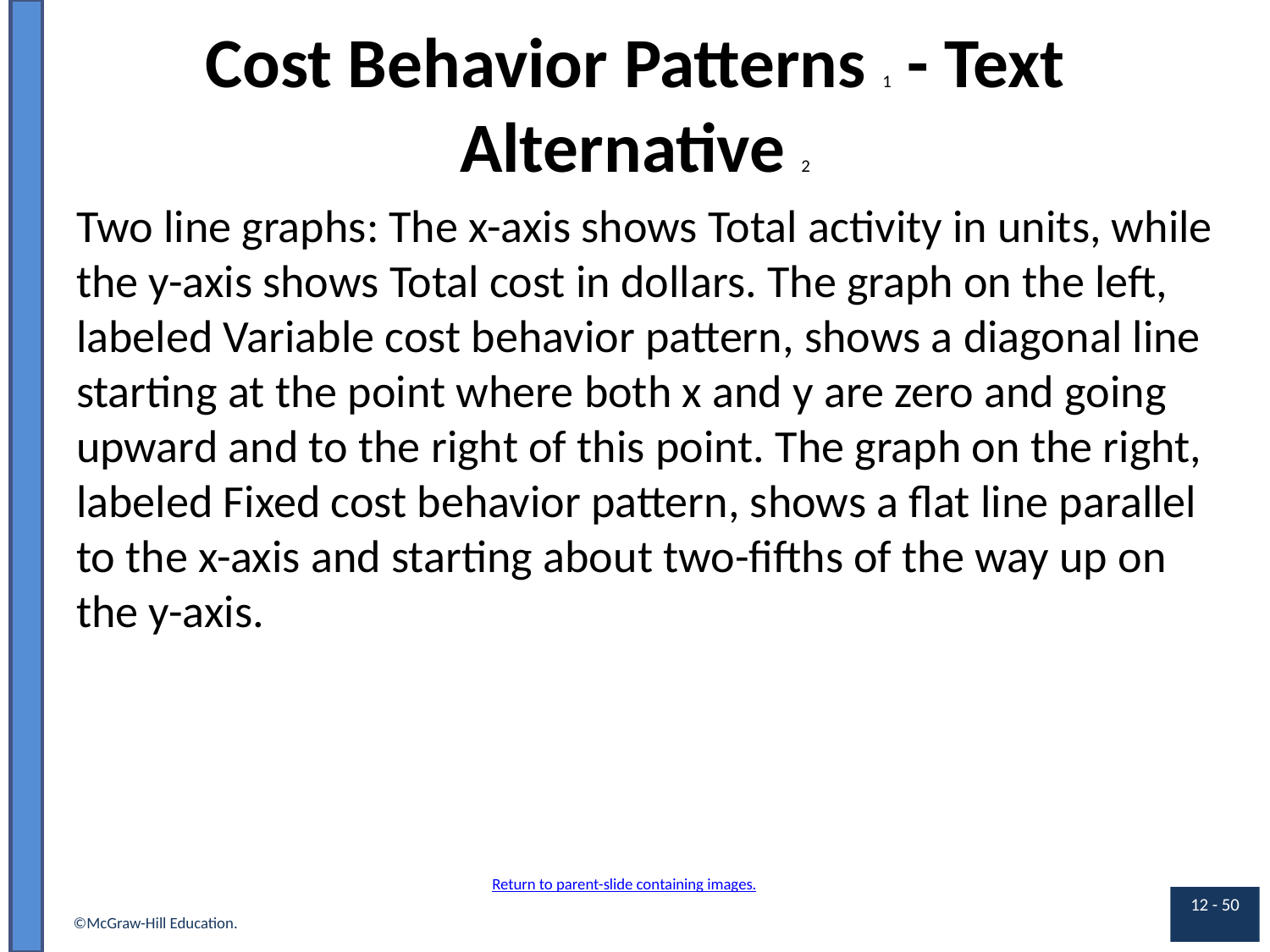

# Cost Behavior Patterns 1 - Text Alternative 2
Two line graphs: The x-axis shows Total activity in units, while the y-axis shows Total cost in dollars. The graph on the left, labeled Variable cost behavior pattern, shows a diagonal line starting at the point where both x and y are zero and going upward and to the right of this point. The graph on the right, labeled Fixed cost behavior pattern, shows a flat line parallel to the x-axis and starting about two-fifths of the way up on the y-axis.
Return to parent-slide containing images.